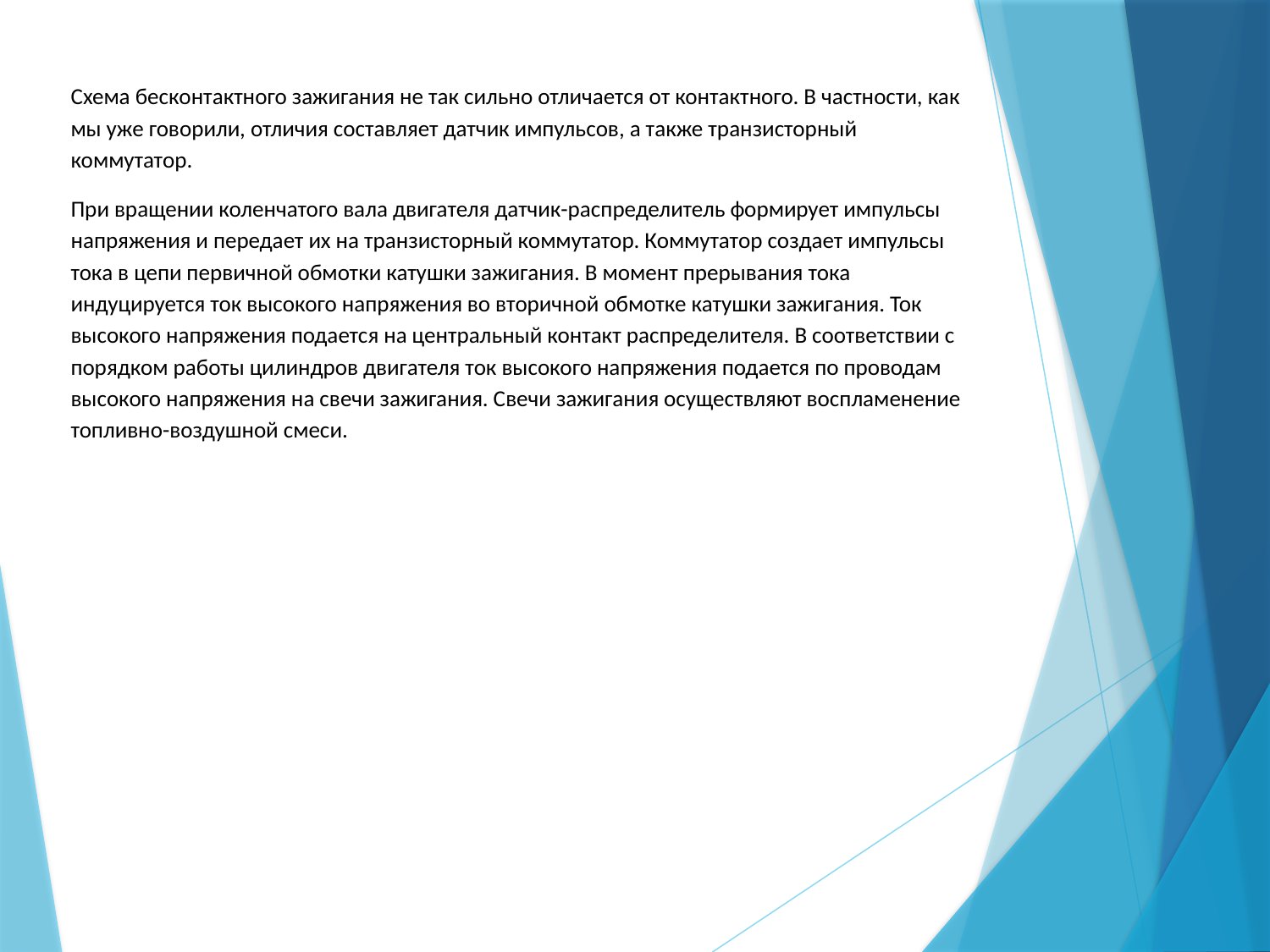

Схема бесконтактного зажигания не так сильно отличается от контактного. В част­нос­ти, как мы уже говорили, отличия составляет датчик импульсов, а также транзисторный коммутатор.
При вращении коленчатого вала двигателя датчик-распределитель формирует импульсы напряжения и передает их на транзисторный коммутатор. Коммутатор создает импульсы тока в цепи первичной обмотки катушки зажигания. В момент прерывания тока индуцируется ток высокого напряжения во вторичной обмотке катушки зажигания. Ток высокого напряжения подается на центральный контакт распределителя. В соответствии с порядком работы цилиндров двигателя ток высокого напряжения подается по проводам высокого напряжения на свечи зажигания. Свечи зажигания осуществляют воспламенение топливно-воздушной смеси.